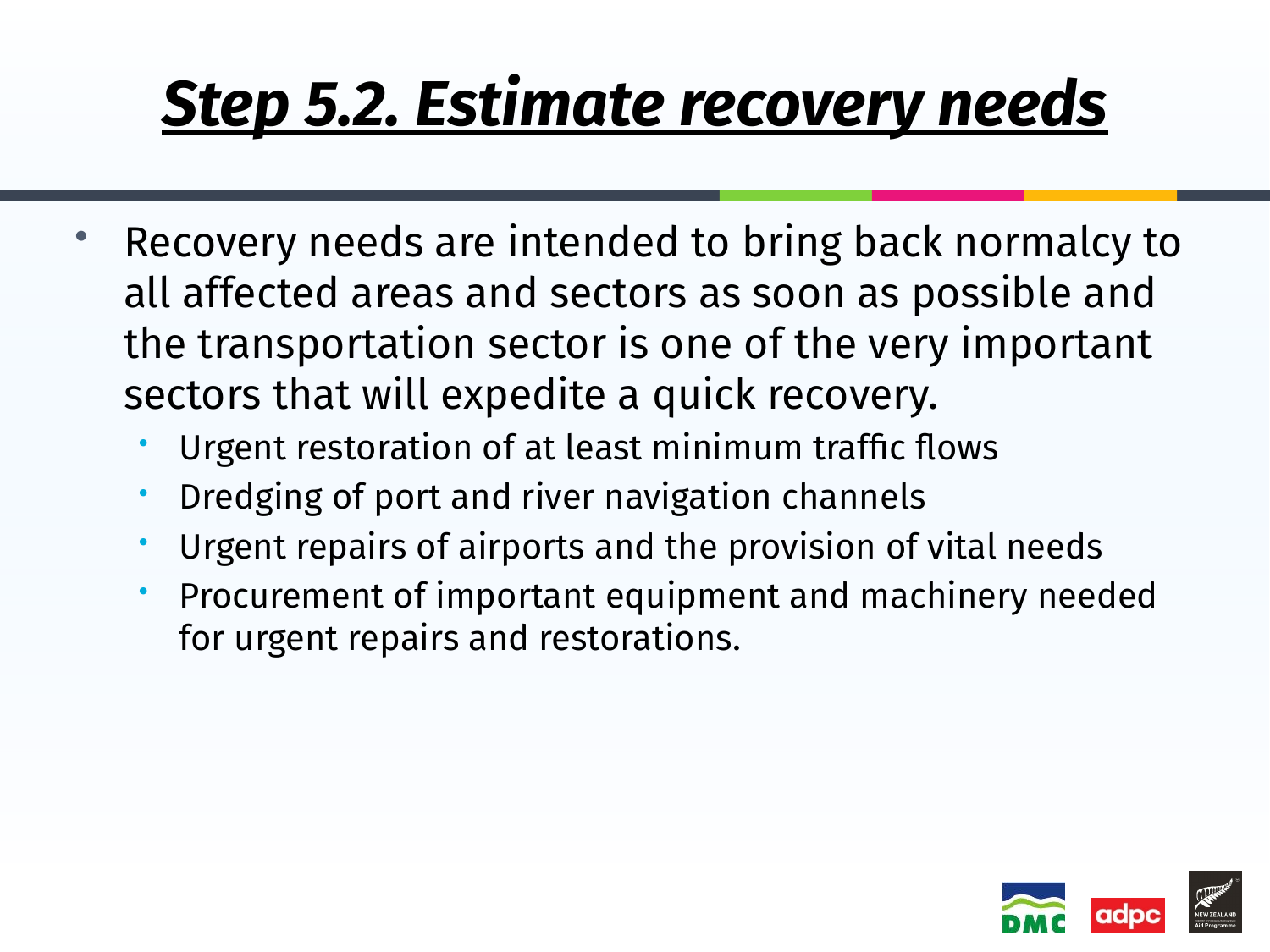

# Step 5.2. Estimate recovery needs
Recovery needs are intended to bring back normalcy to all affected areas and sectors as soon as possible and the transportation sector is one of the very important sectors that will expedite a quick recovery.
Urgent restoration of at least minimum traffic flows
Dredging of port and river navigation channels
Urgent repairs of airports and the provision of vital needs
Procurement of important equipment and machinery needed for urgent repairs and restorations.